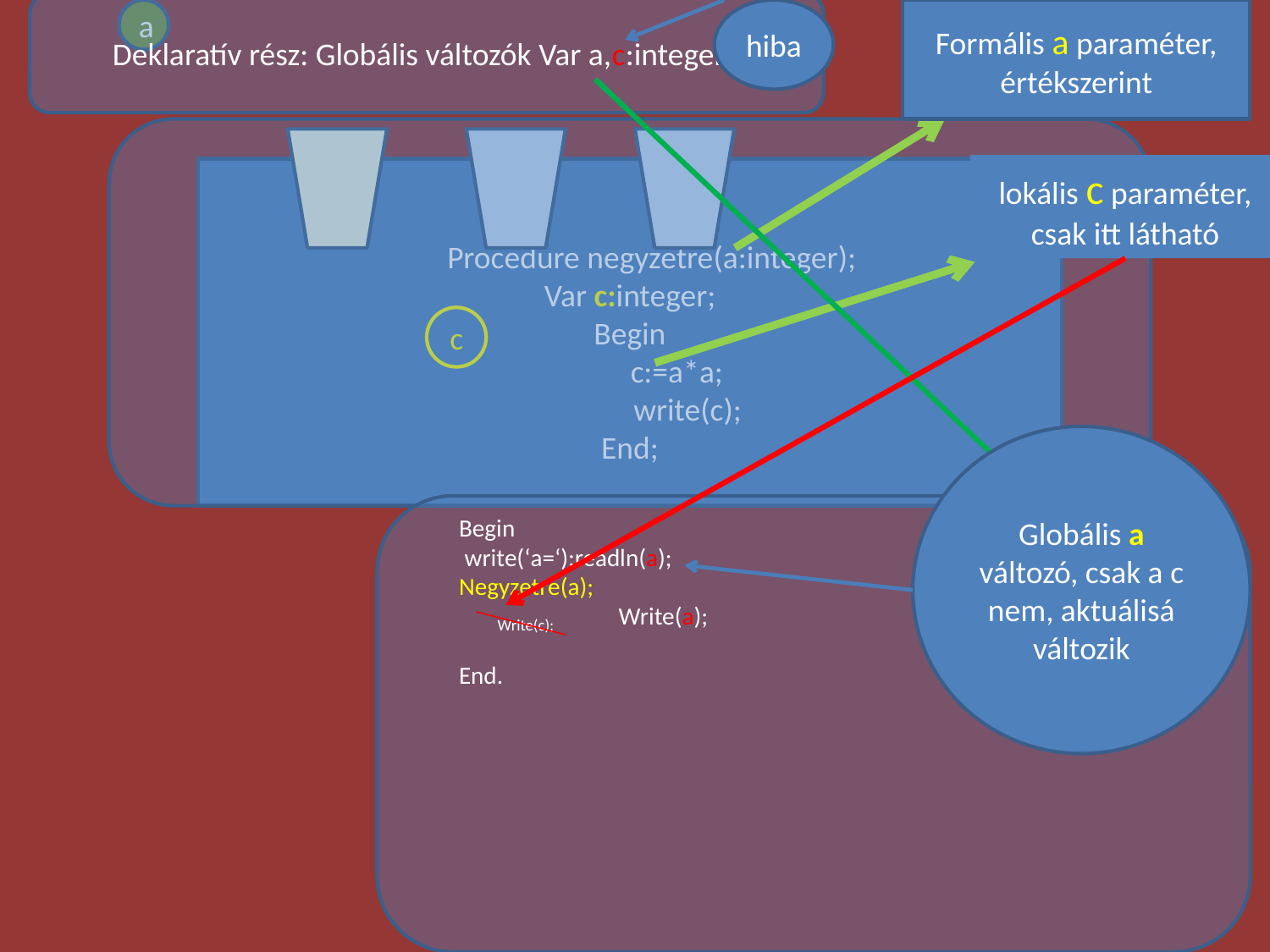

a
hiba
Formális a paraméter, értékszerint
Deklaratív rész: Globális változók Var a,c:integer;

lokális c paraméter, csak itt látható

      Procedure negyzetre(a:integer);
Var c:integer;
Begin
             c:=a*a;
                write(c);
End;

c
Globális a változó, csak a c nem, aktuálisá változik

Begin
 write(‘a=‘);readln(a);
Negyzetre(a);
                             Write(a);

End.
Write(c);